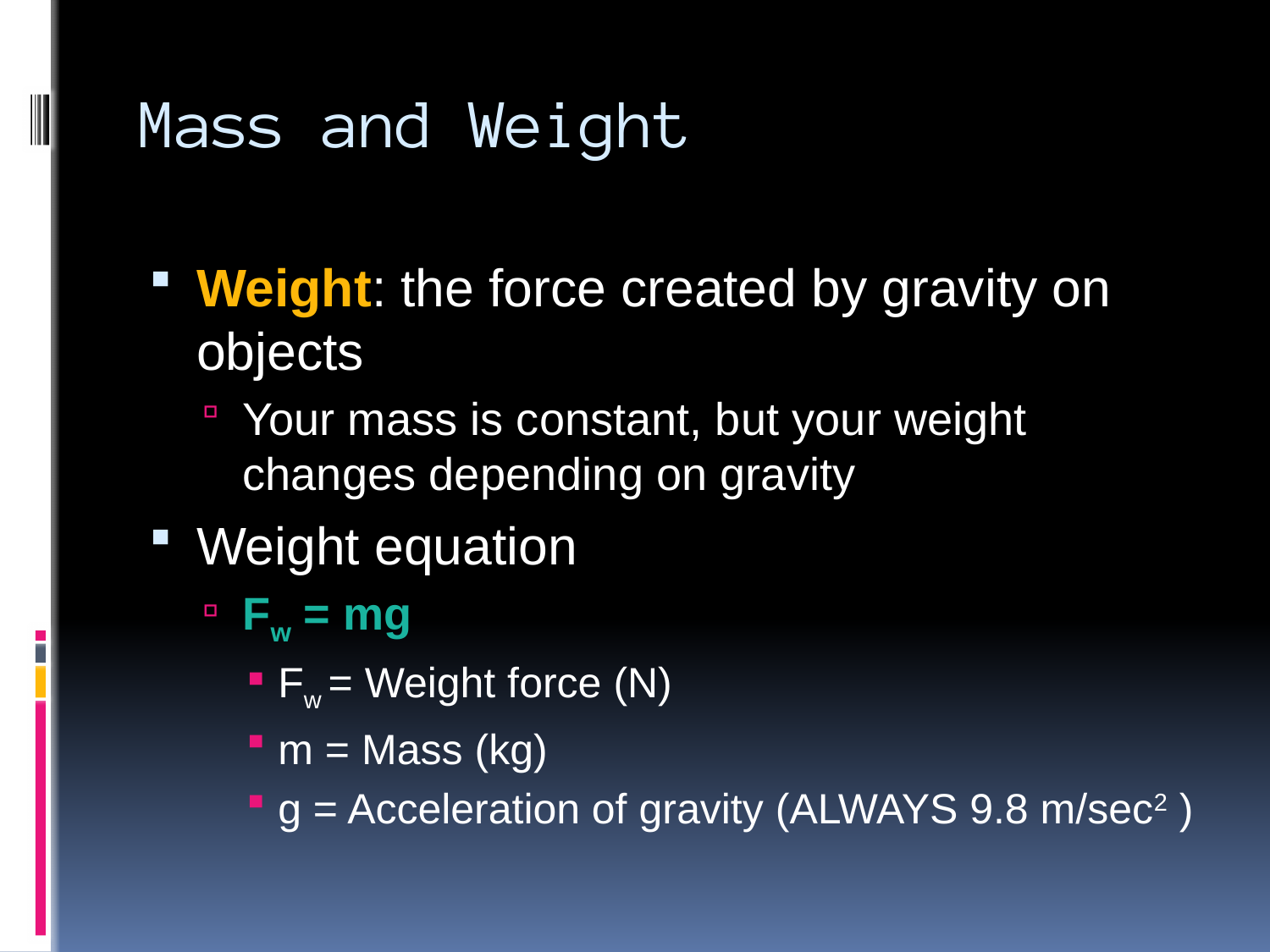

# Mass and Weight
Weight: the force created by gravity on objects
Your mass is constant, but your weight changes depending on gravity
Weight equation
Fw = mg
Fw = Weight force (N)
m = Mass (kg)
g = Acceleration of gravity (ALWAYS 9.8 m/sec2 )